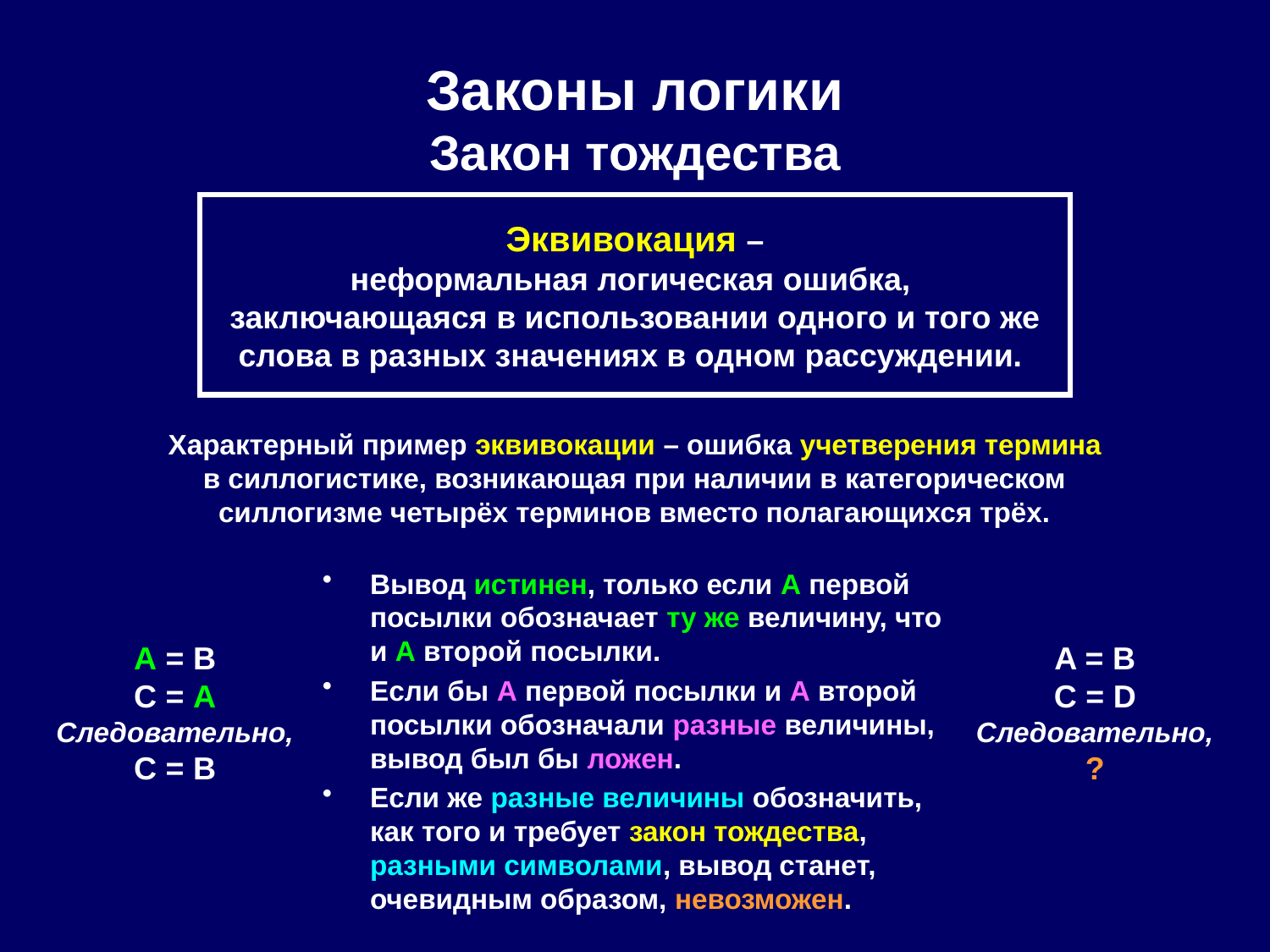

# Законы логики Закон тождества
Эквивокация –
неформальная логическая ошибка,
заключающаяся в использовании одного и того же слова в разных значениях в одном рассуждении.
Характерный пример эквивокации – ошибка учетверения термина в силлогистике, возникающая при наличии в категорическом силлогизме четырёх терминов вместо полагающихся трёх.
Вывод истинен, только если A первой посылки обозначает ту же величину, что и A второй посылки.
Если бы A первой посылки и A второй посылки обозначали разные величины, вывод был бы ложен.
Если же разные величины обозначить, как того и требует закон тождества,
разными символами, вывод станет, очевидным образом, невозможен.

A = B
C = A
Следовательно,
C = B
A = B
C = D
Следовательно,
?